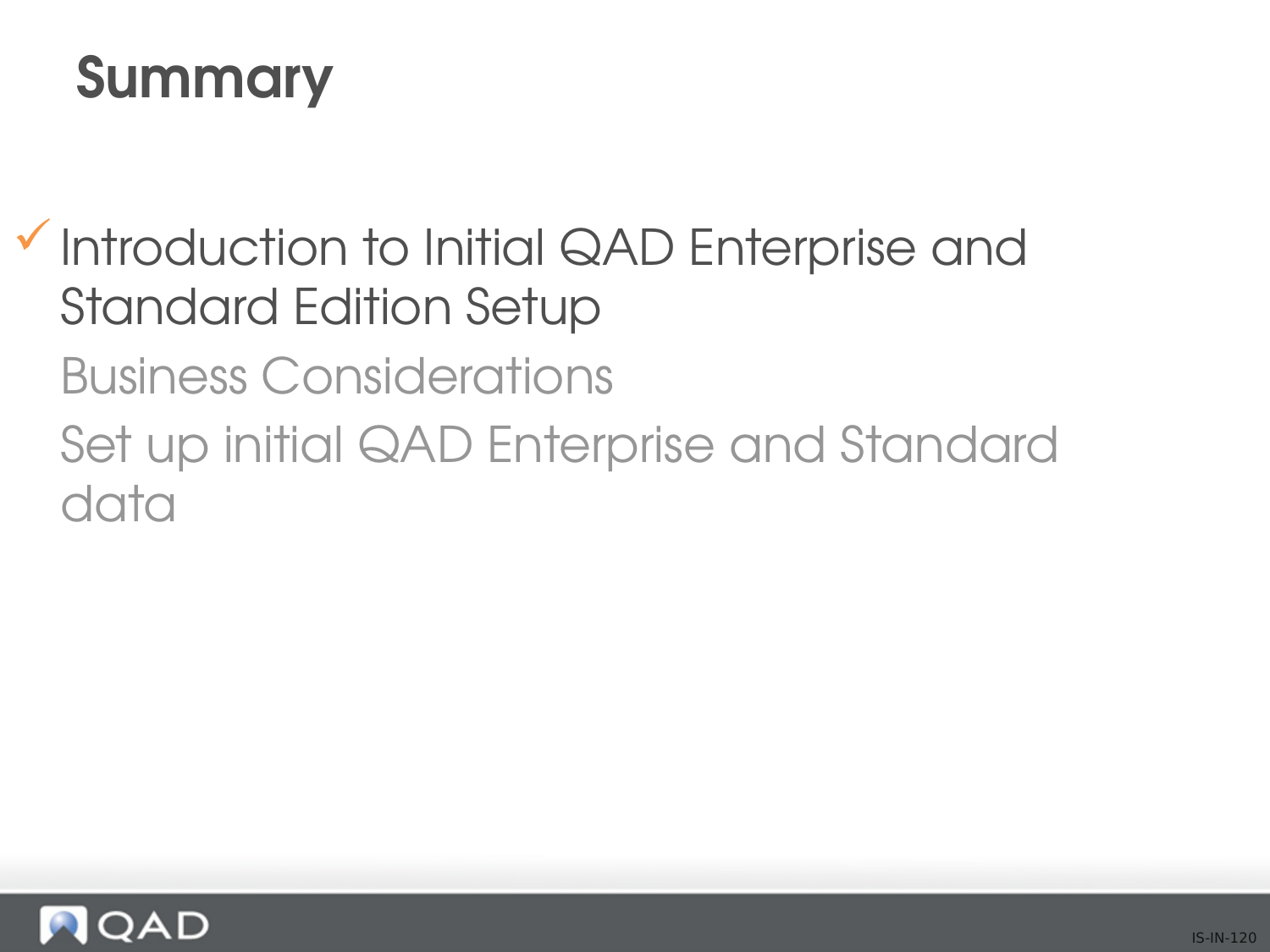

# Summary
Introduction to Initial QAD Enterprise and  Standard Edition Setup
Business Considerations
Set up initial QAD Enterprise and Standard data
IS-IN-120